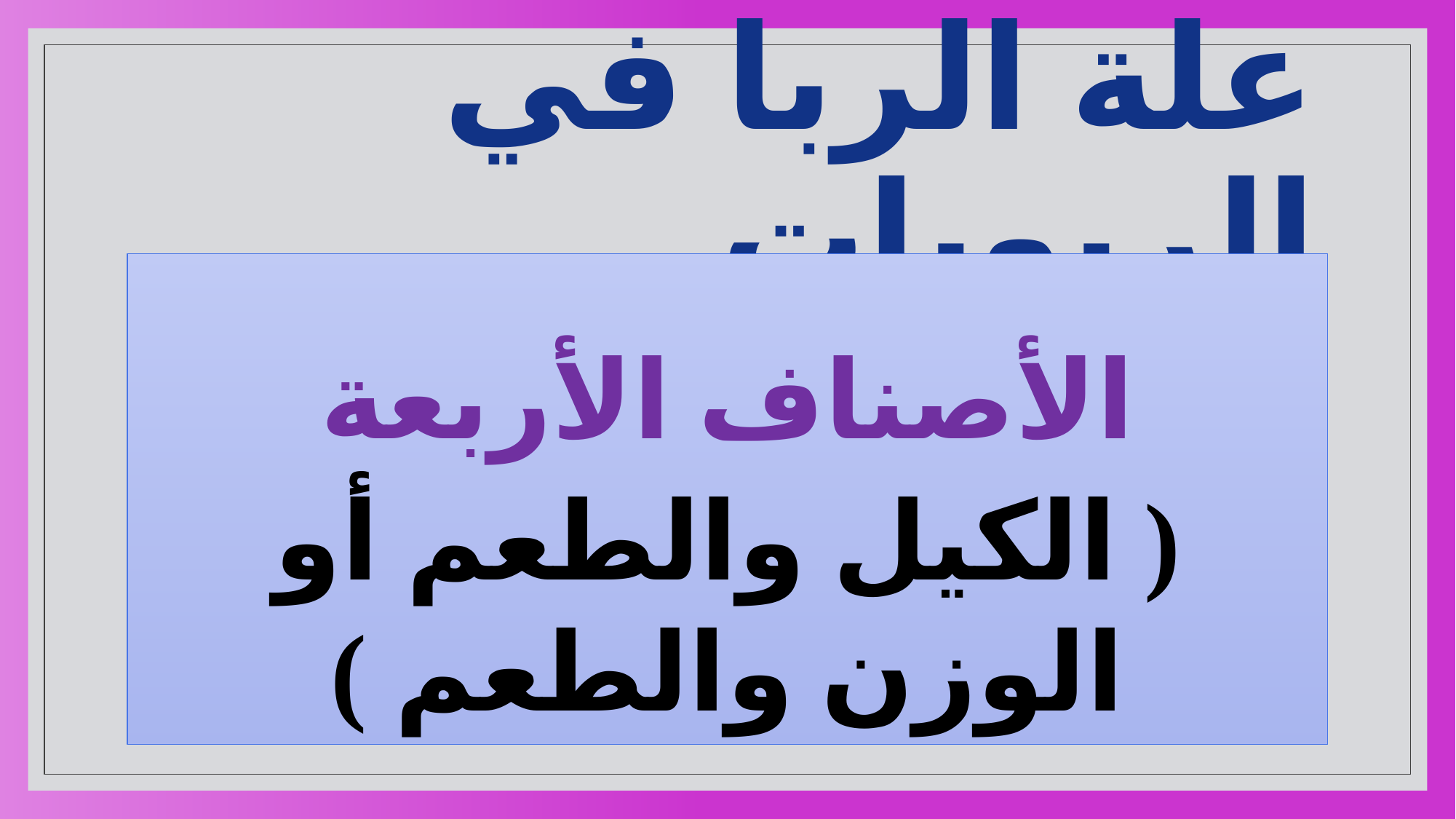

# علة الربا في الربويات

الأصناف الأربعة
( الكيل والطعم أو الوزن والطعم )